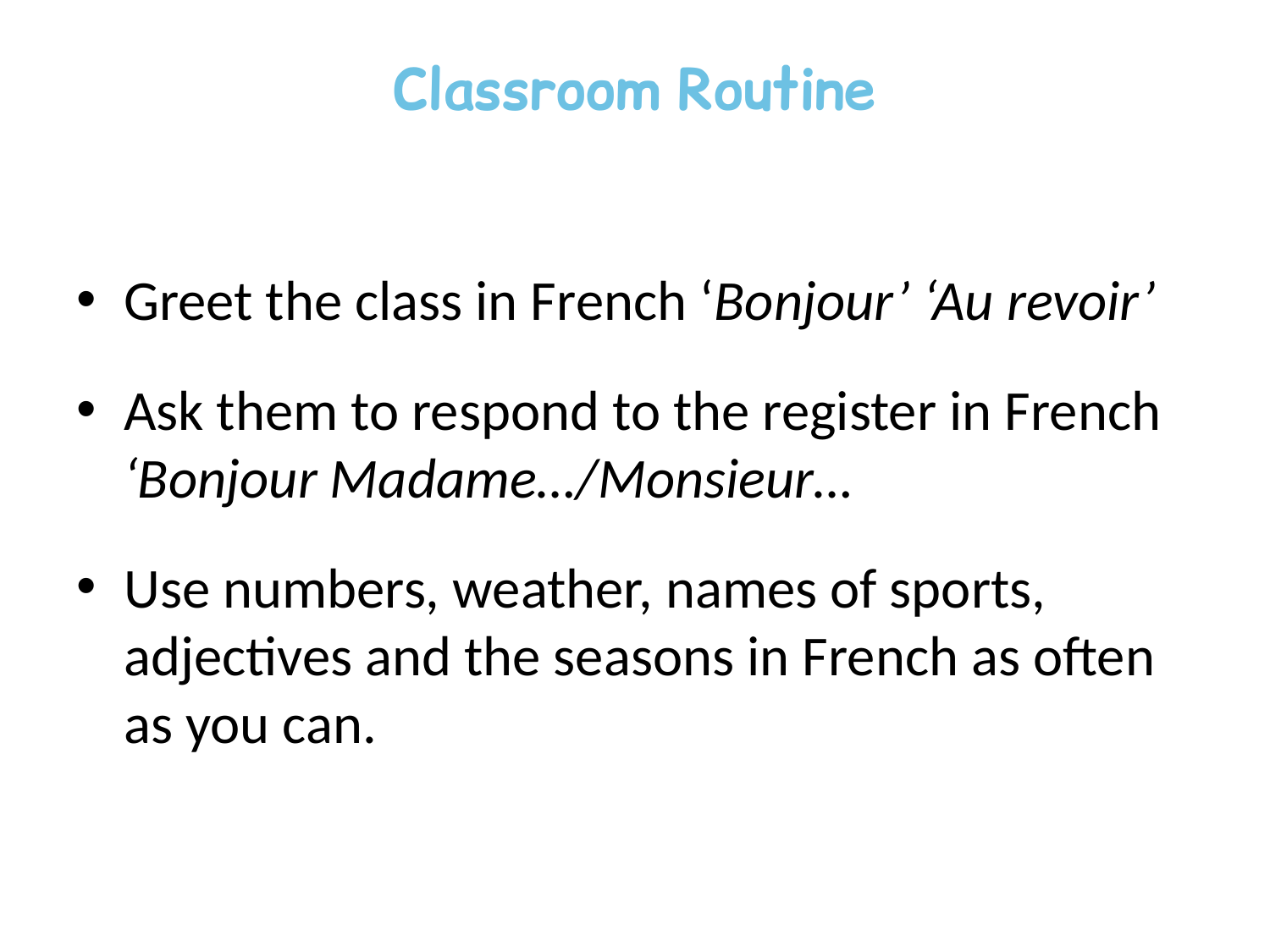

# Classroom Routine

Greet the class in French ‘Bonjour’ ‘Au revoir’
Ask them to respond to the register in French ‘Bonjour Madame…/Monsieur…
Use numbers, weather, names of sports, adjectives and the seasons in French as often as you can.